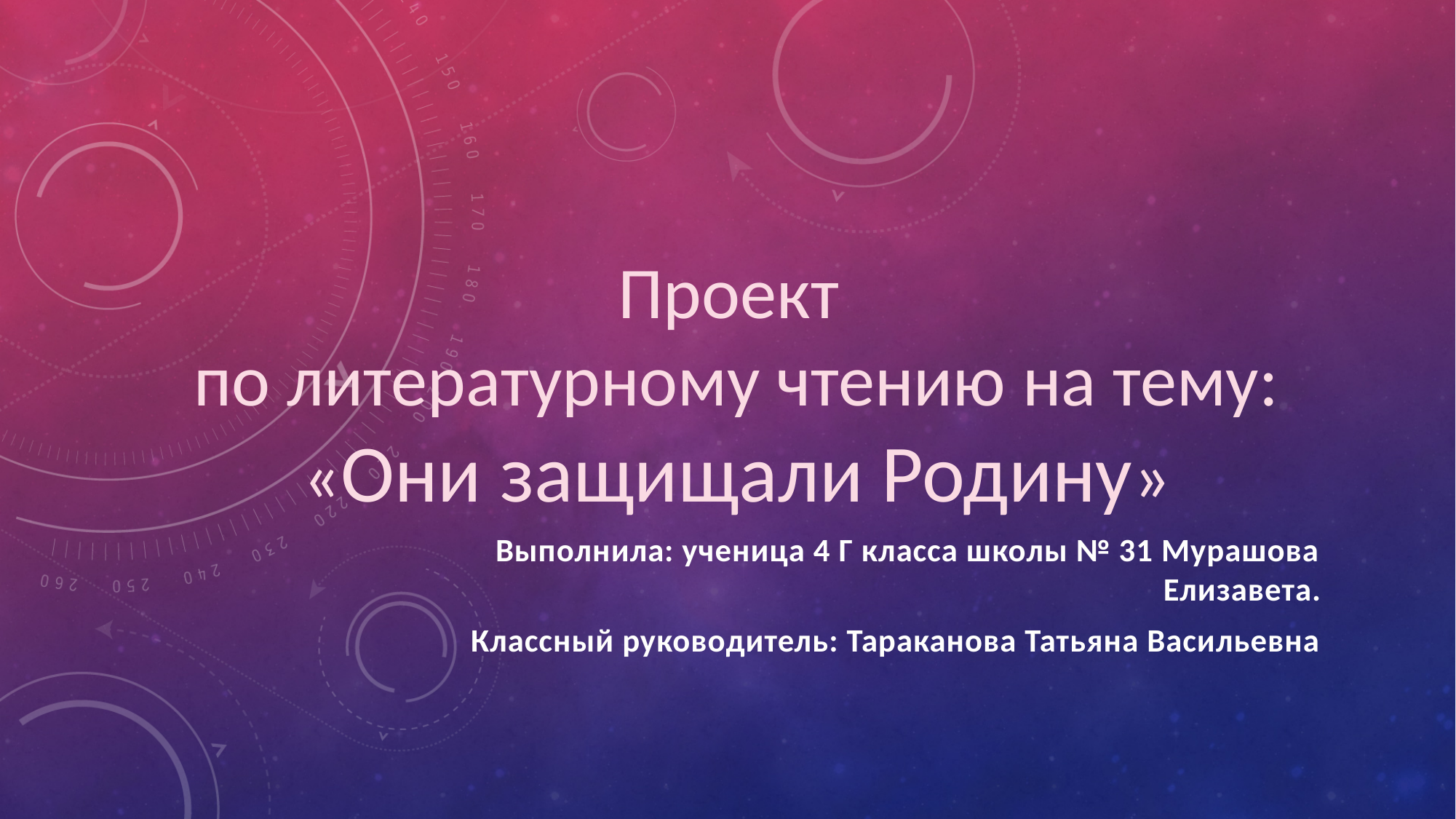

# Проект по литературному чтению на тему: «Они защищали Родину»
Выполнила: ученица 4 Г класса школы № 31 Мурашова Елизавета.
Классный руководитель: Тараканова Татьяна Васильевна